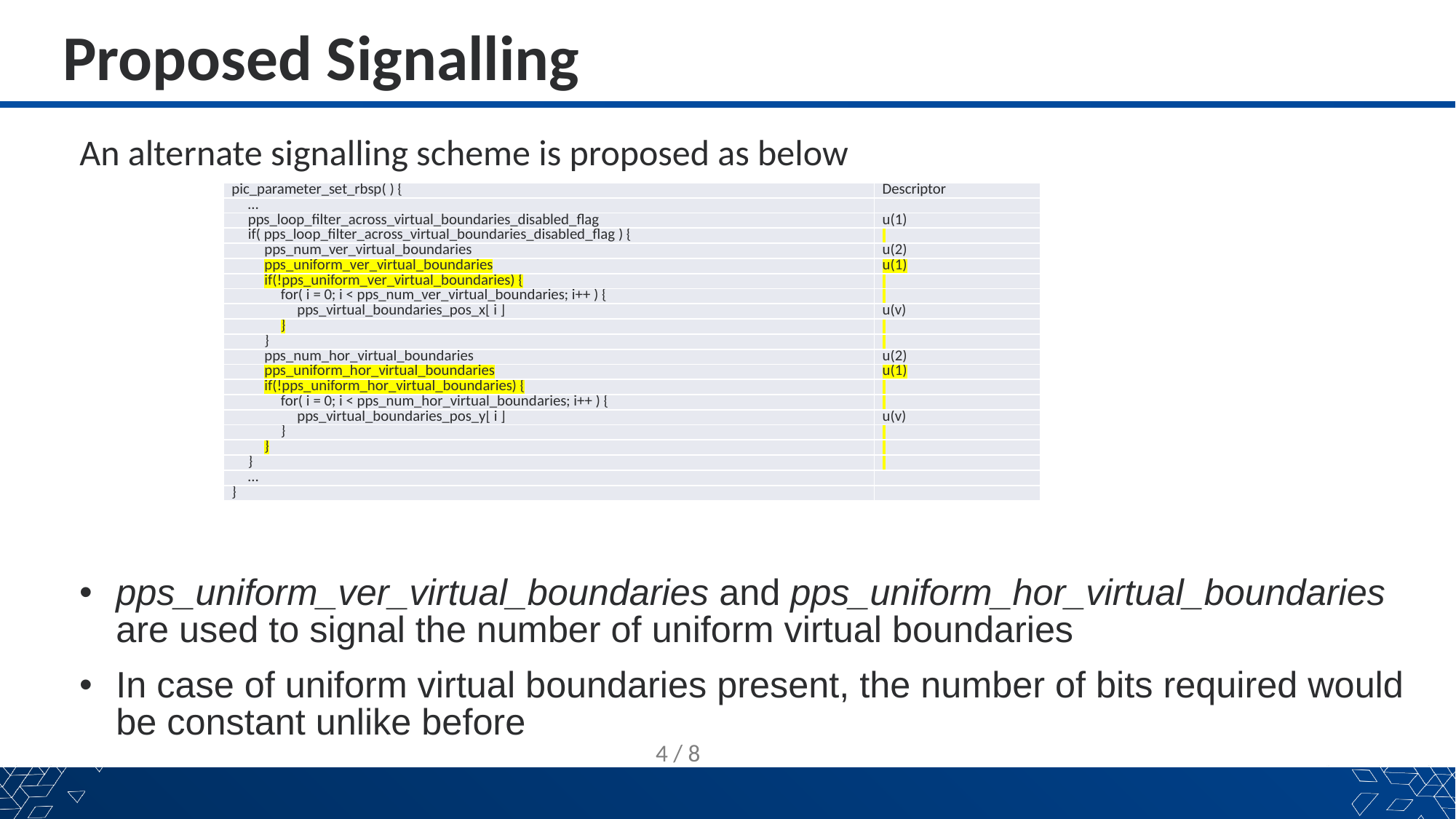

Proposed Signalling
An alternate signalling scheme is proposed as below

| pic\_parameter\_set\_rbsp( ) { | Descriptor |
| --- | --- |
| … |  |
| pps\_loop\_filter\_across\_virtual\_boundaries\_disabled\_flag | u(1) |
| if( pps\_loop\_filter\_across\_virtual\_boundaries\_disabled\_flag ) { |  |
| pps\_num\_ver\_virtual\_boundaries | u(2) |
| pps\_uniform\_ver\_virtual\_boundaries | u(1) |
| if(!pps\_uniform\_ver\_virtual\_boundaries) { |  |
| for( i = 0; i < pps\_num\_ver\_virtual\_boundaries; i++ ) { |  |
| pps\_virtual\_boundaries\_pos\_x[ i ] | u(v) |
| } |  |
| } |  |
| pps\_num\_hor\_virtual\_boundaries | u(2) |
| pps\_uniform\_hor\_virtual\_boundaries | u(1) |
| if(!pps\_uniform\_hor\_virtual\_boundaries) { |  |
| for( i = 0; i < pps\_num\_hor\_virtual\_boundaries; i++ ) { |  |
| pps\_virtual\_boundaries\_pos\_y[ i ] | u(v) |
| } |  |
| } |  |
| } |  |
| … |  |
| } |  |
pps_uniform_ver_virtual_boundaries and pps_uniform_hor_virtual_boundaries are used to signal the number of uniform virtual boundaries
In case of uniform virtual boundaries present, the number of bits required would be constant unlike before